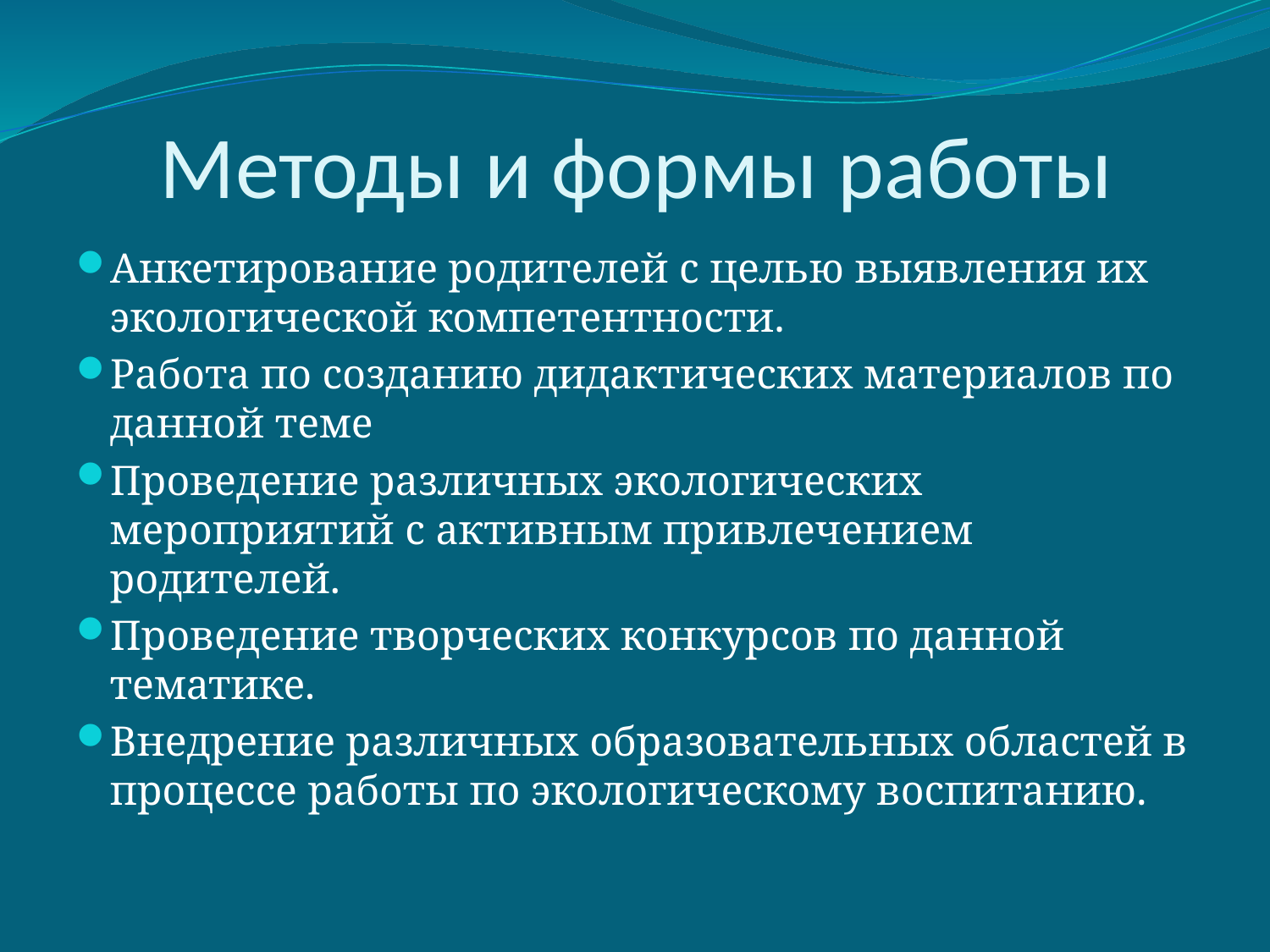

# Методы и формы работы
Анкетирование родителей с целью выявления их экологической компетентности.
Работа по созданию дидактических материалов по данной теме
Проведение различных экологических мероприятий с активным привлечением родителей.
Проведение творческих конкурсов по данной тематике.
Внедрение различных образовательных областей в процессе работы по экологическому воспитанию.